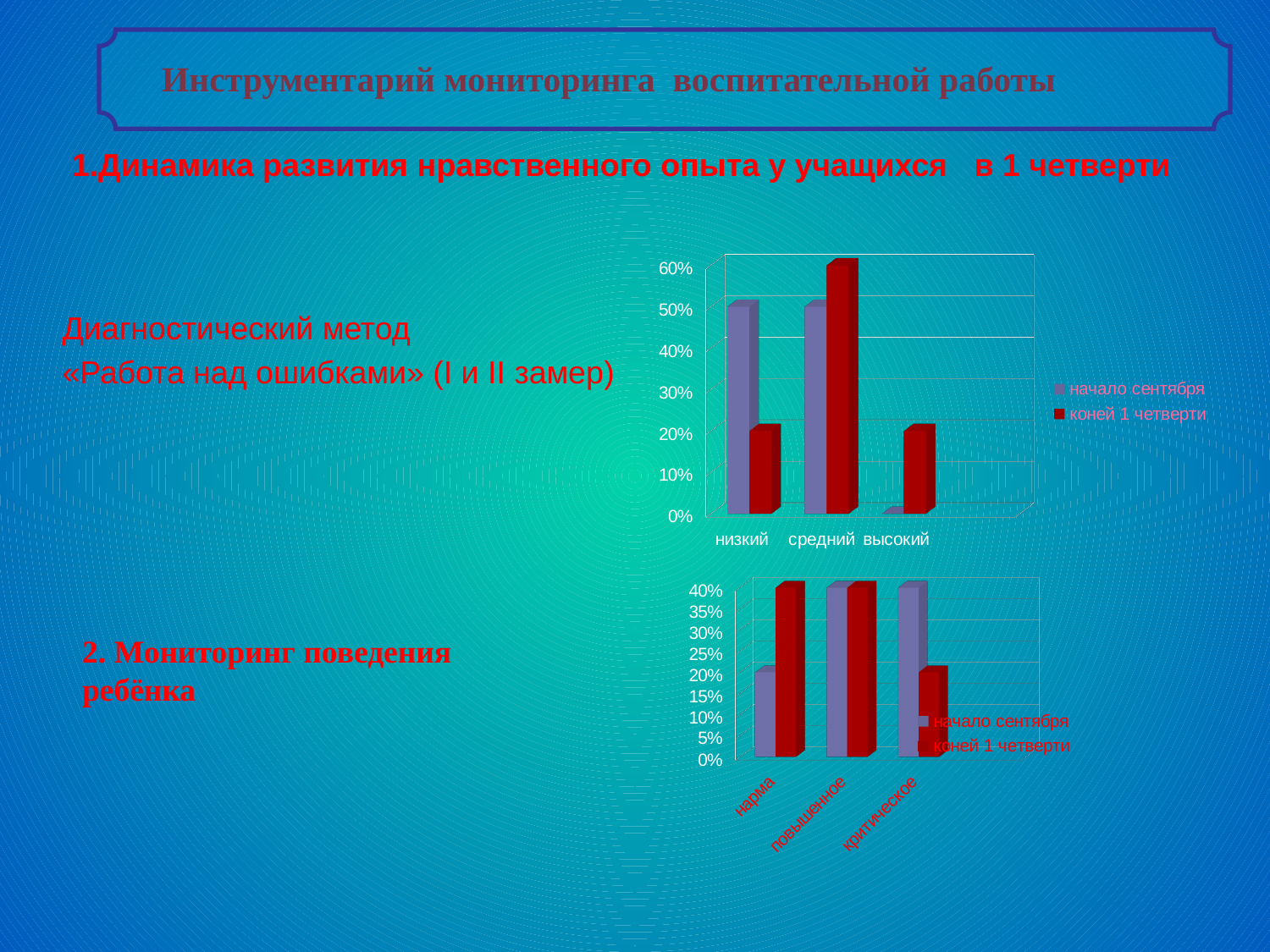

Инструментарий мониторинга  воспитательной работы
1.Динамика развития нравственного опыта у учащихся   в 1 четверти

[unsupported chart]

Диагностический метод
«Работа над ошибками» (I и II замер)

[unsupported chart]

2. Мониторинг поведения
ребёнка
#